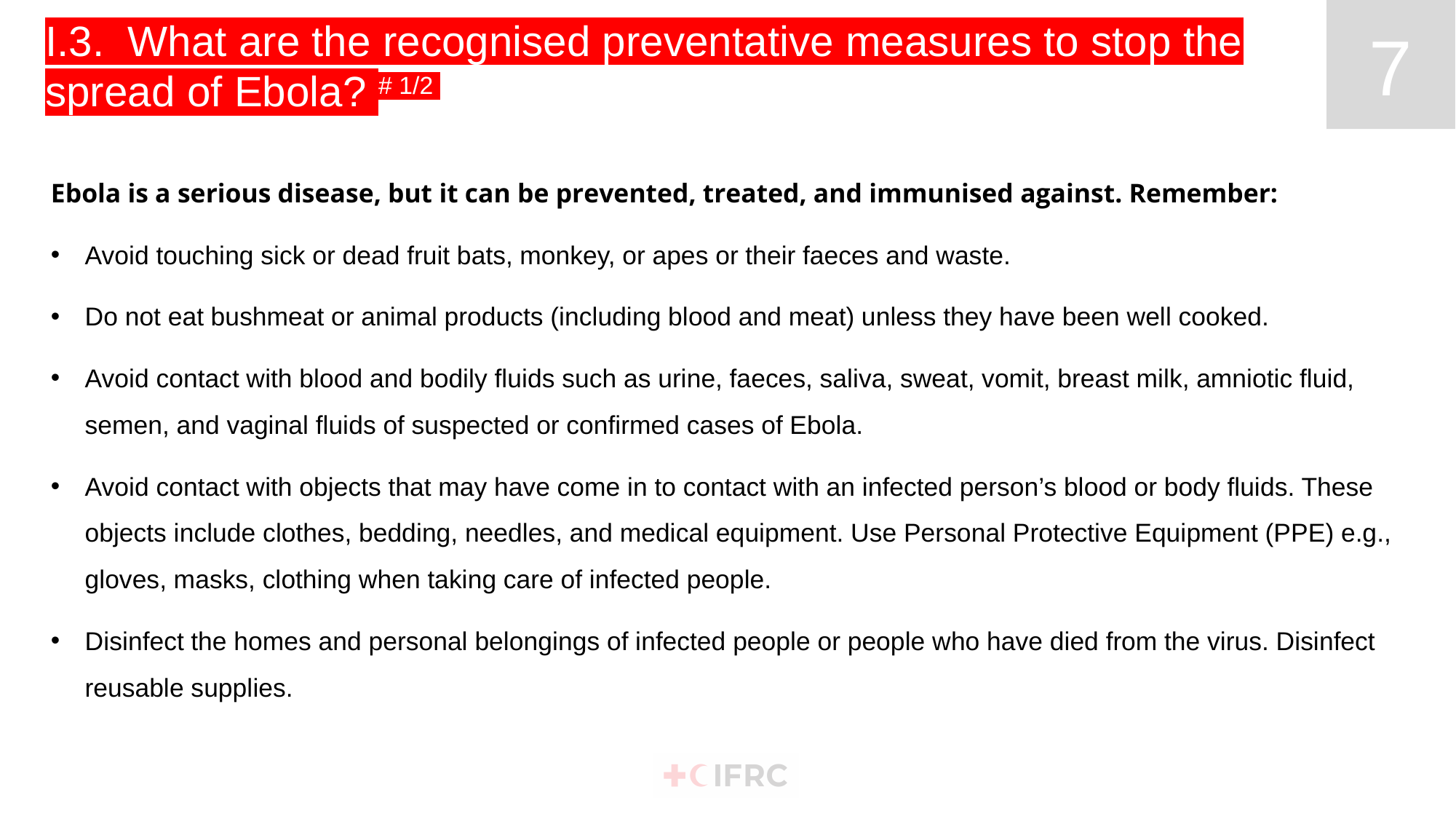

# I.3.  What are the recognised preventative measures to stop the spread of Ebola? # 1/2
Ebola is a serious disease, but it can be prevented, treated, and immunised against. Remember:
Avoid touching sick or dead fruit bats, monkey, or apes or their faeces and waste.
Do not eat bushmeat or animal products (including blood and meat) unless they have been well cooked.
Avoid contact with blood and bodily fluids such as urine, faeces, saliva, sweat, vomit, breast milk, amniotic fluid, semen, and vaginal fluids of suspected or confirmed cases of Ebola.
Avoid contact with objects that may have come in to contact with an infected person’s blood or body fluids. These objects include clothes, bedding, needles, and medical equipment. Use Personal Protective Equipment (PPE) e.g., gloves, masks, clothing when taking care of infected people.
Disinfect the homes and personal belongings of infected people or people who have died from the virus. Disinfect reusable supplies.